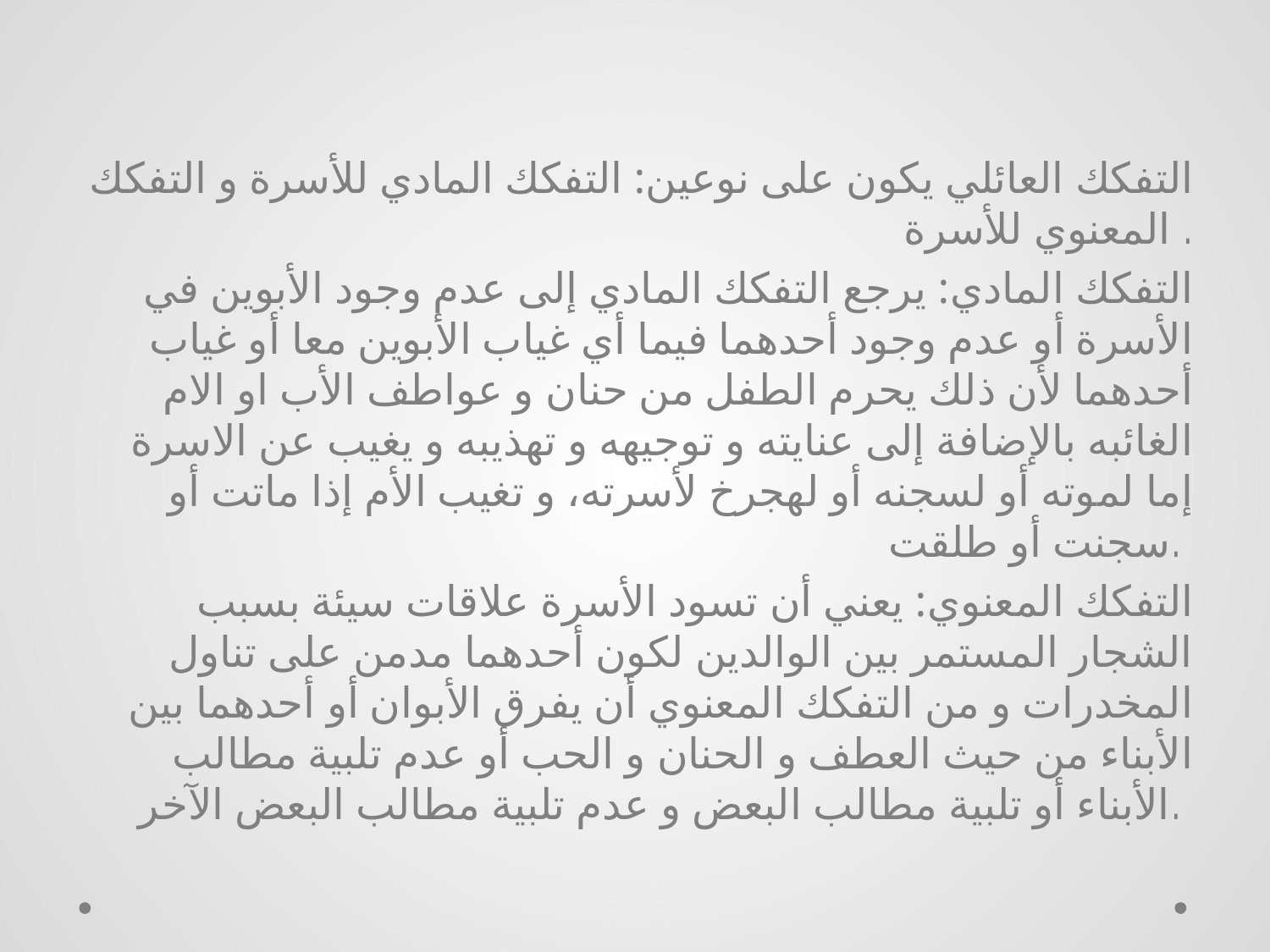

التفكك العائلي يكون على نوعين: التفكك المادي للأسرة و التفكك المعنوي للأسرة .
التفكك المادي: يرجع التفكك المادي إلى عدم وجود الأبوين في الأسرة أو عدم وجود أحدهما فيما أي غياب الأبوين معا أو غياب أحدهما لأن ذلك يحرم الطفل من حنان و عواطف الأب او الام الغائبه بالإضافة إلى عنايته و توجيهه و تهذيبه و يغيب عن الاسرة إما لموته أو لسجنه أو لهجرخ لأسرته، و تغيب الأم إذا ماتت أو سجنت أو طلقت.
التفكك المعنوي: يعني أن تسود الأسرة علاقات سيئة بسبب الشجار المستمر بين الوالدين لكون أحدهما مدمن على تناول المخدرات و من التفكك المعنوي أن يفرق الأبوان أو أحدهما بين الأبناء من حيث العطف و الحنان و الحب أو عدم تلبية مطالب الأبناء أو تلبية مطالب البعض و عدم تلبية مطالب البعض الآخر.